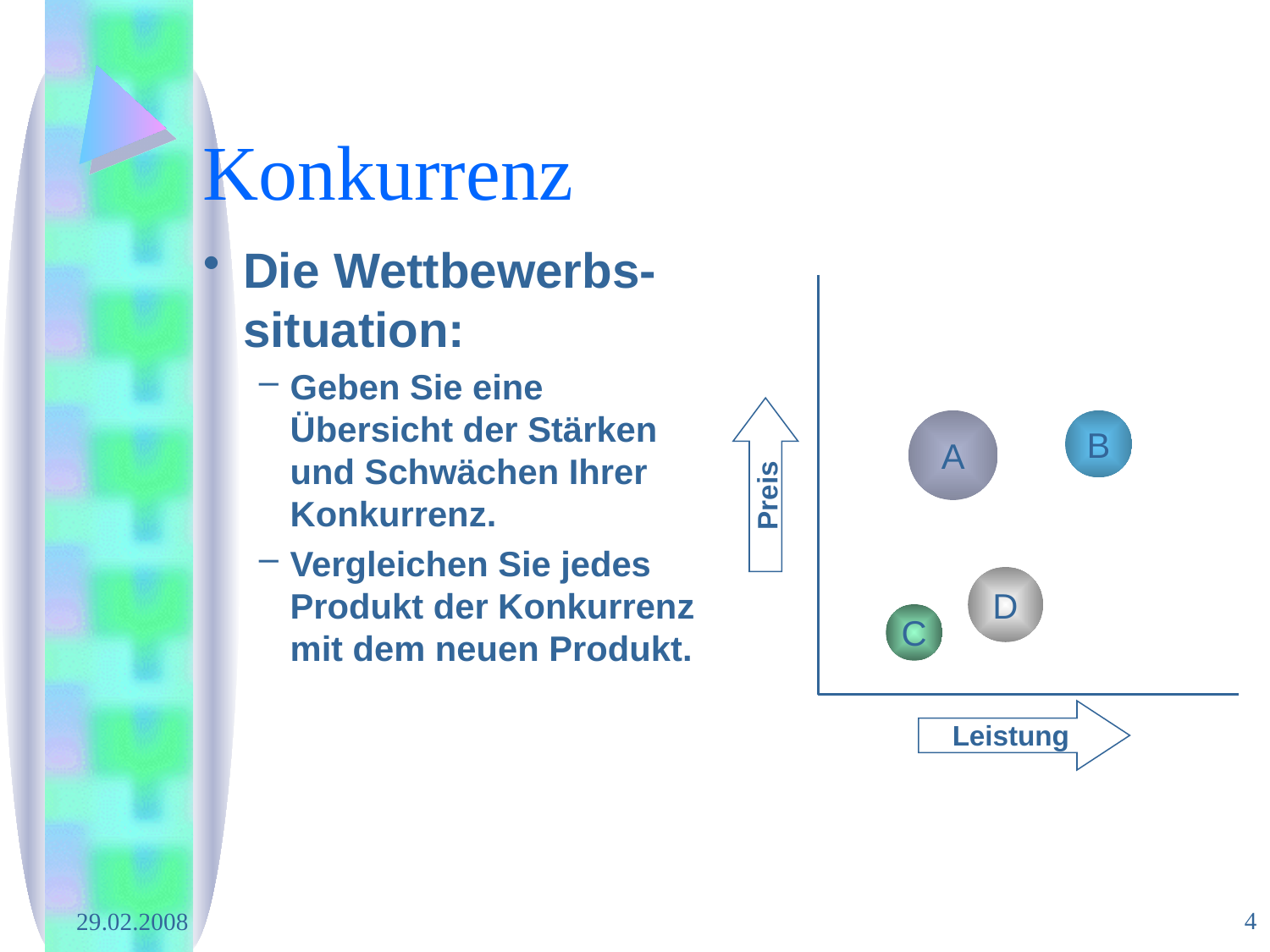

# Konkurrenz
Die Wettbewerbs-situation:
Geben Sie eine Übersicht der Stärken und Schwächen Ihrer Konkurrenz.
Vergleichen Sie jedes Produkt der Konkurrenz mit dem neuen Produkt.

A
B
Preis
D
C
Leistung
4
29.02.2008